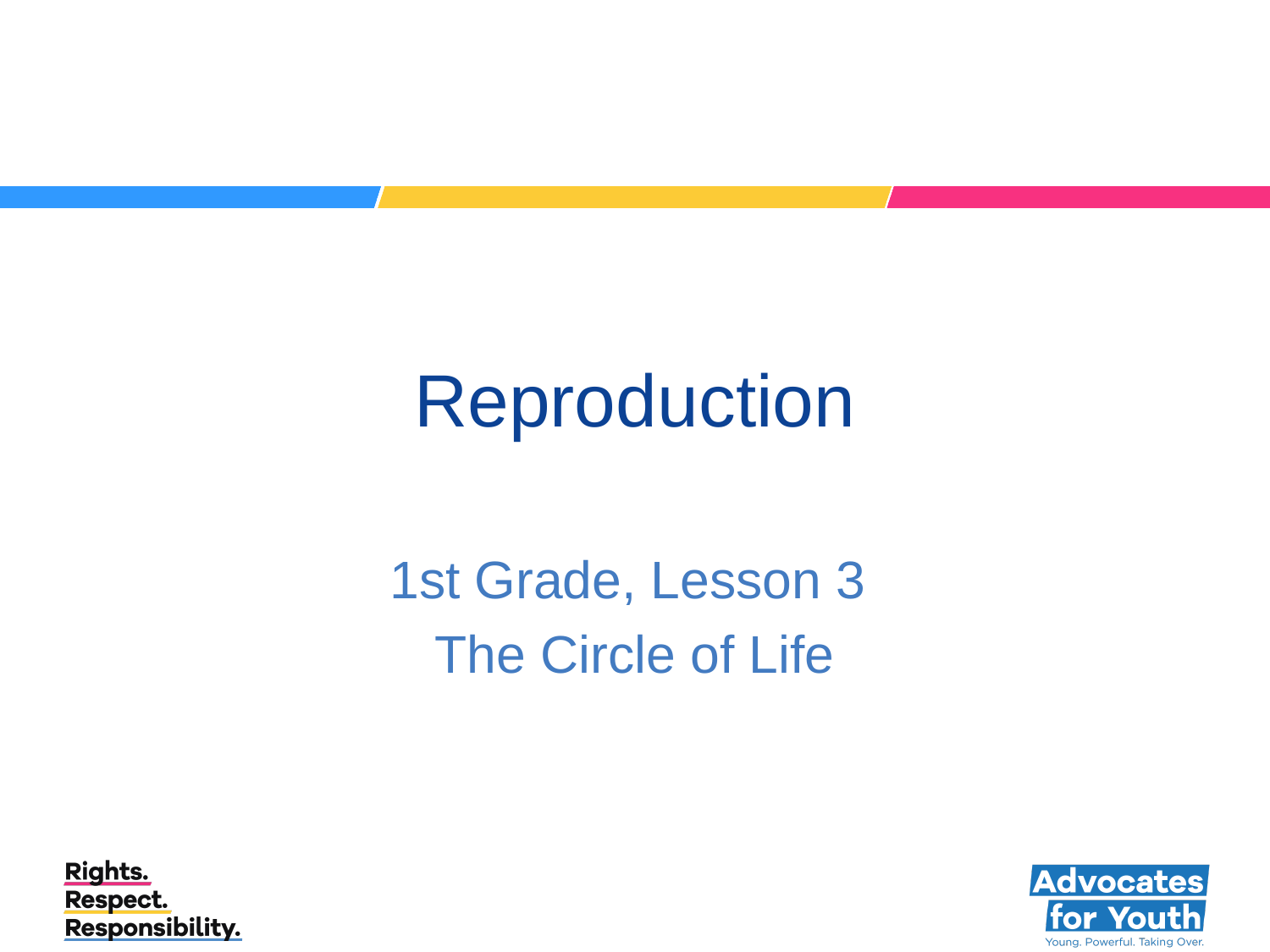

# Reproduction
1st Grade, Lesson 3
The Circle of Life